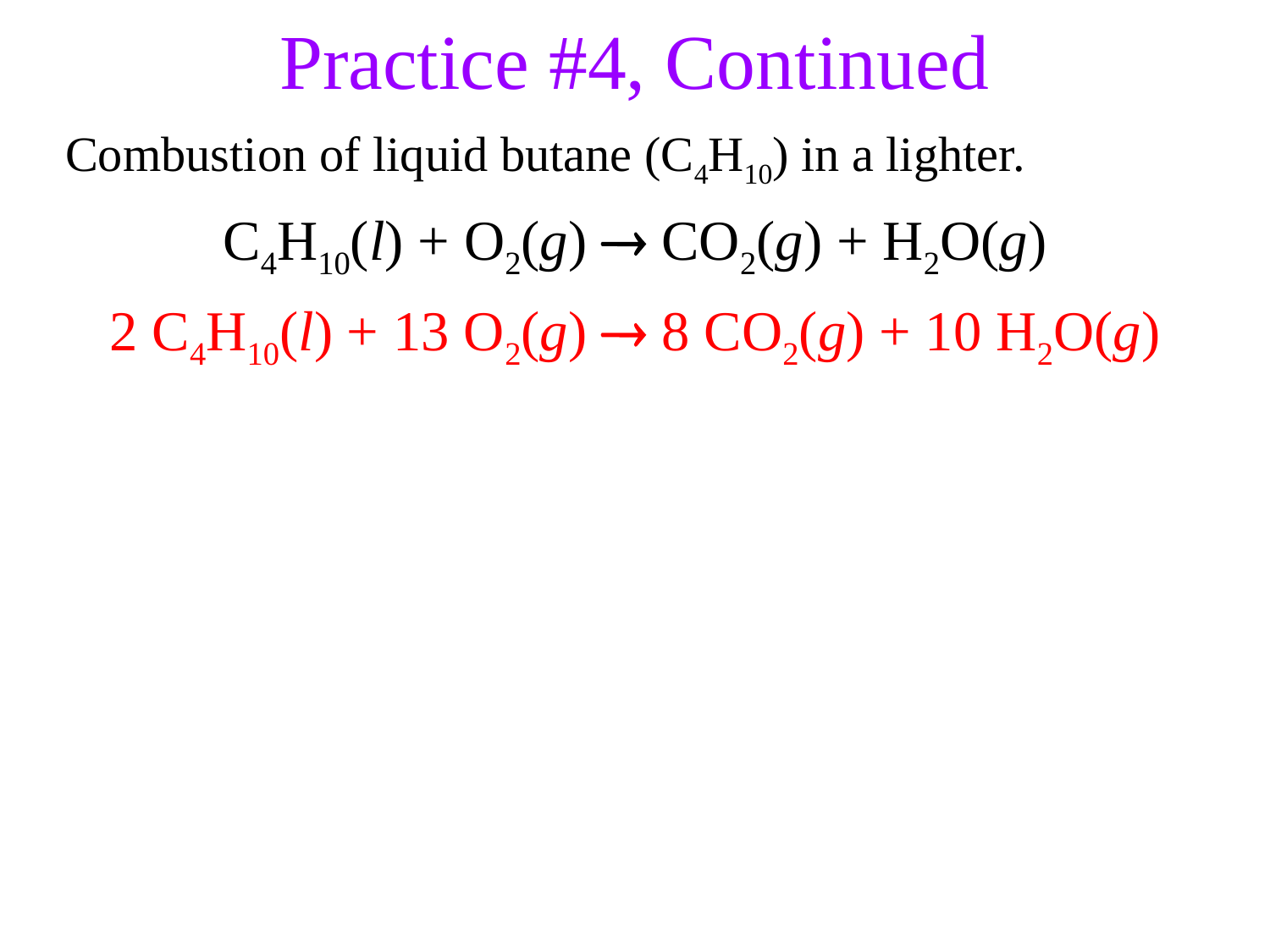

Practice #4, Continued
Combustion of liquid butane (C4H10) in a lighter.
C4H10(l) + O2(g) → CO2(g) + H2O(g)
2 C4H10(l) + 13 O2(g) → 8 CO2(g) + 10 H2O(g)